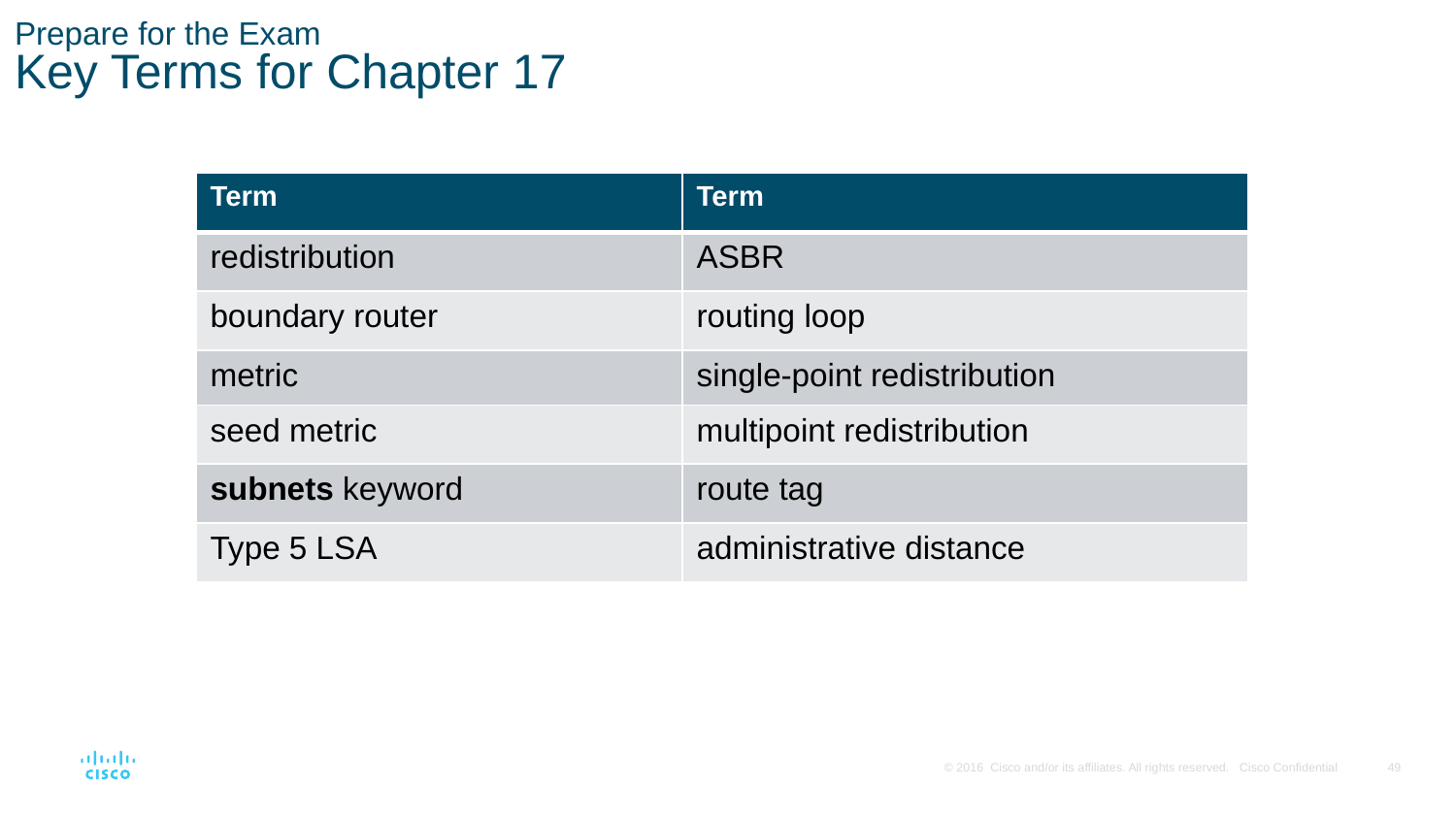

# Prepare for the Exam Key Terms for Chapter 17
| Term | Term |
| --- | --- |
| redistribution | ASBR |
| boundary router | routing loop |
| metric | single-point redistribution |
| seed metric | multipoint redistribution |
| subnets keyword | route tag |
| Type 5 LSA | administrative distance |